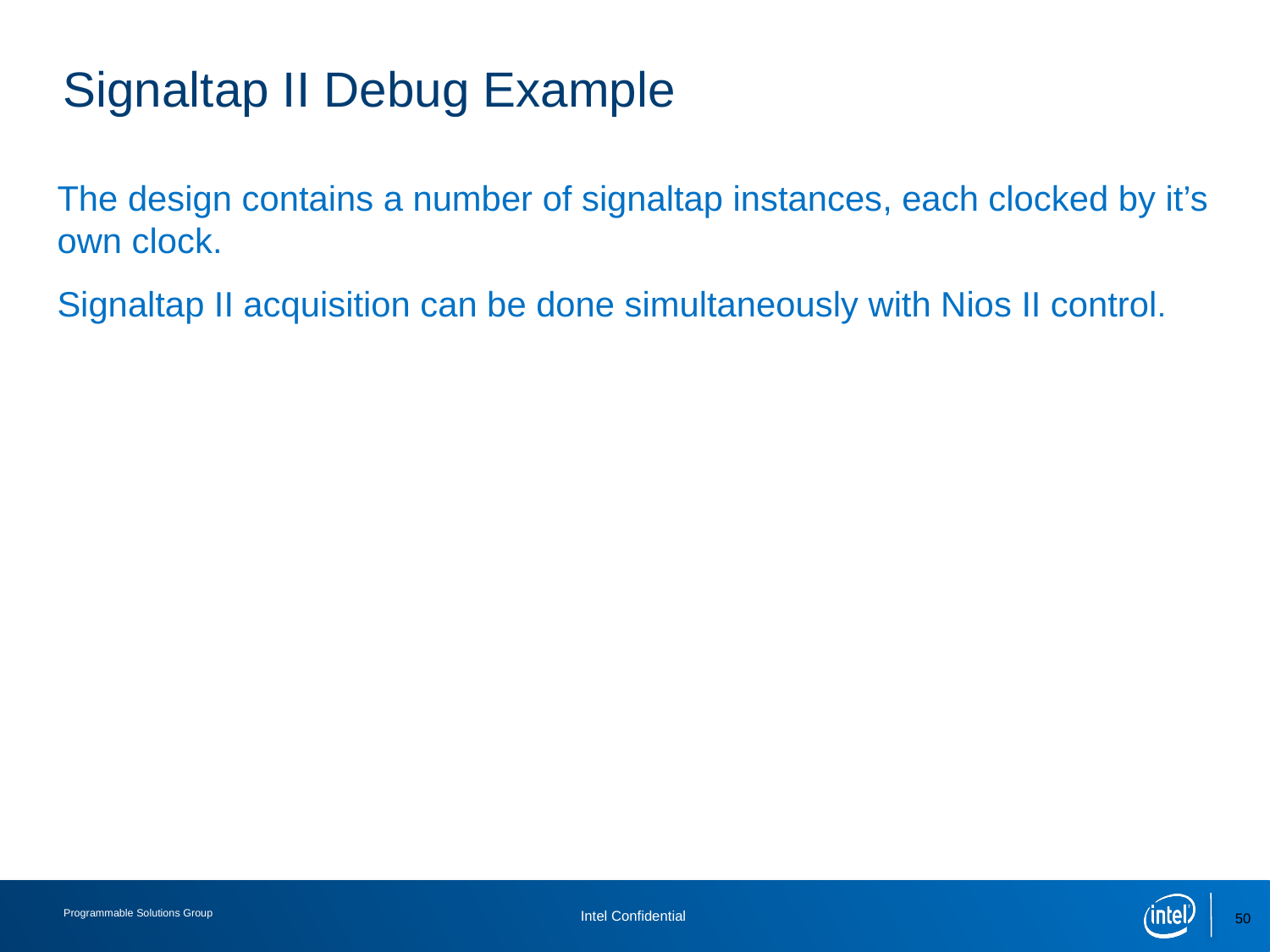

# Signaltap II Debug Example
The design contains a number of signaltap instances, each clocked by it’s own clock.
Signaltap II acquisition can be done simultaneously with Nios II control.

50